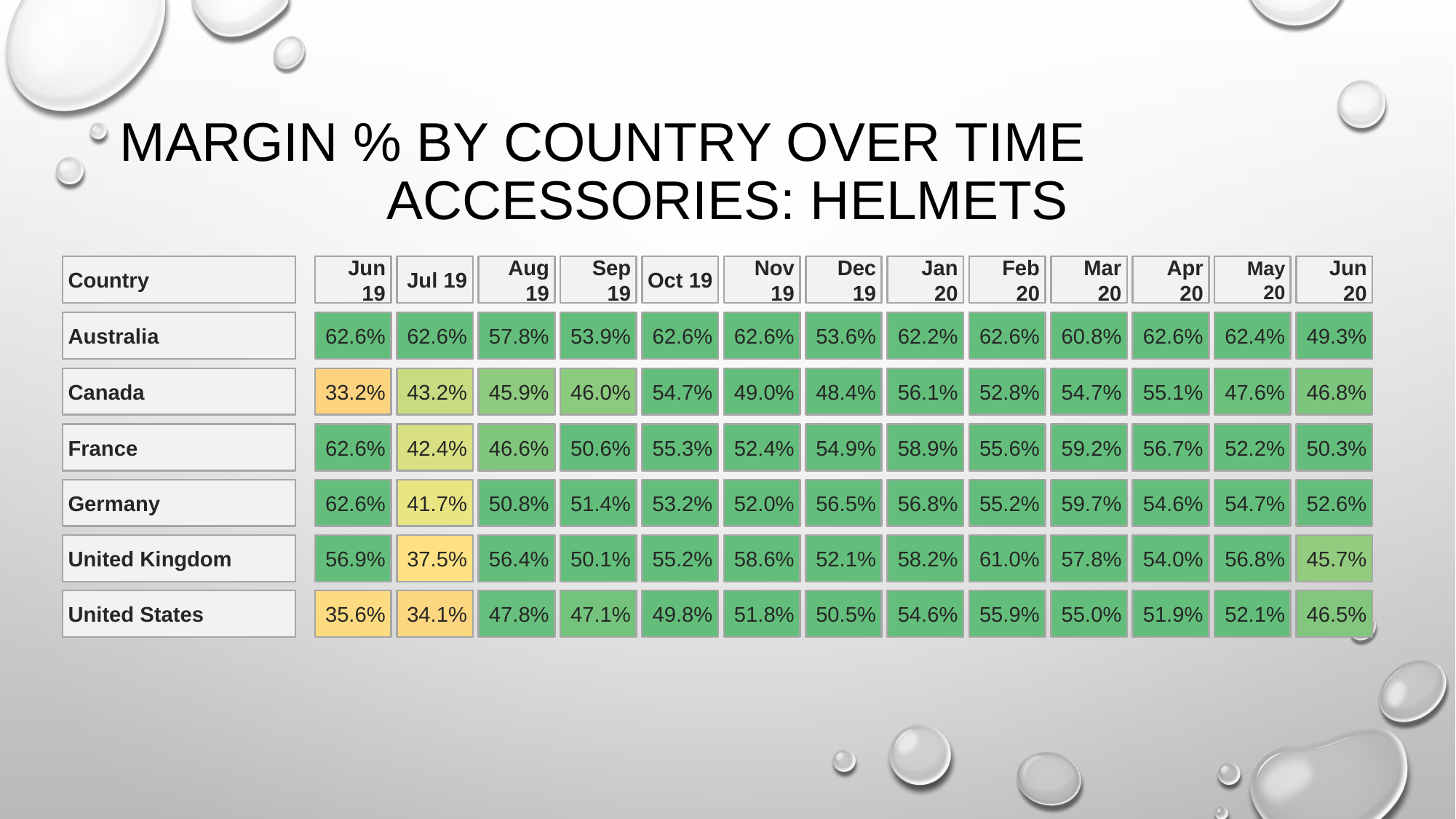

# Margin % by Country over time
Accessories: Helmets
Country
Jun 19
Jul 19
Aug 19
Sep 19
Oct 19
Nov 19
Dec 19
Jan 20
Feb 20
Mar 20
Apr 20
May 20
Jun 20
Australia
62.6%
62.6%
57.8%
53.9%
62.6%
62.6%
53.6%
62.2%
62.6%
60.8%
62.6%
62.4%
49.3%
Canada
33.2%
43.2%
45.9%
46.0%
54.7%
49.0%
48.4%
56.1%
52.8%
54.7%
55.1%
47.6%
46.8%
France
62.6%
42.4%
46.6%
50.6%
55.3%
52.4%
54.9%
58.9%
55.6%
59.2%
56.7%
52.2%
50.3%
Germany
62.6%
41.7%
50.8%
51.4%
53.2%
52.0%
56.5%
56.8%
55.2%
59.7%
54.6%
54.7%
52.6%
United Kingdom
56.9%
37.5%
56.4%
50.1%
55.2%
58.6%
52.1%
58.2%
61.0%
57.8%
54.0%
56.8%
45.7%
United States
35.6%
34.1%
47.8%
47.1%
49.8%
51.8%
50.5%
54.6%
55.9%
55.0%
51.9%
52.1%
46.5%